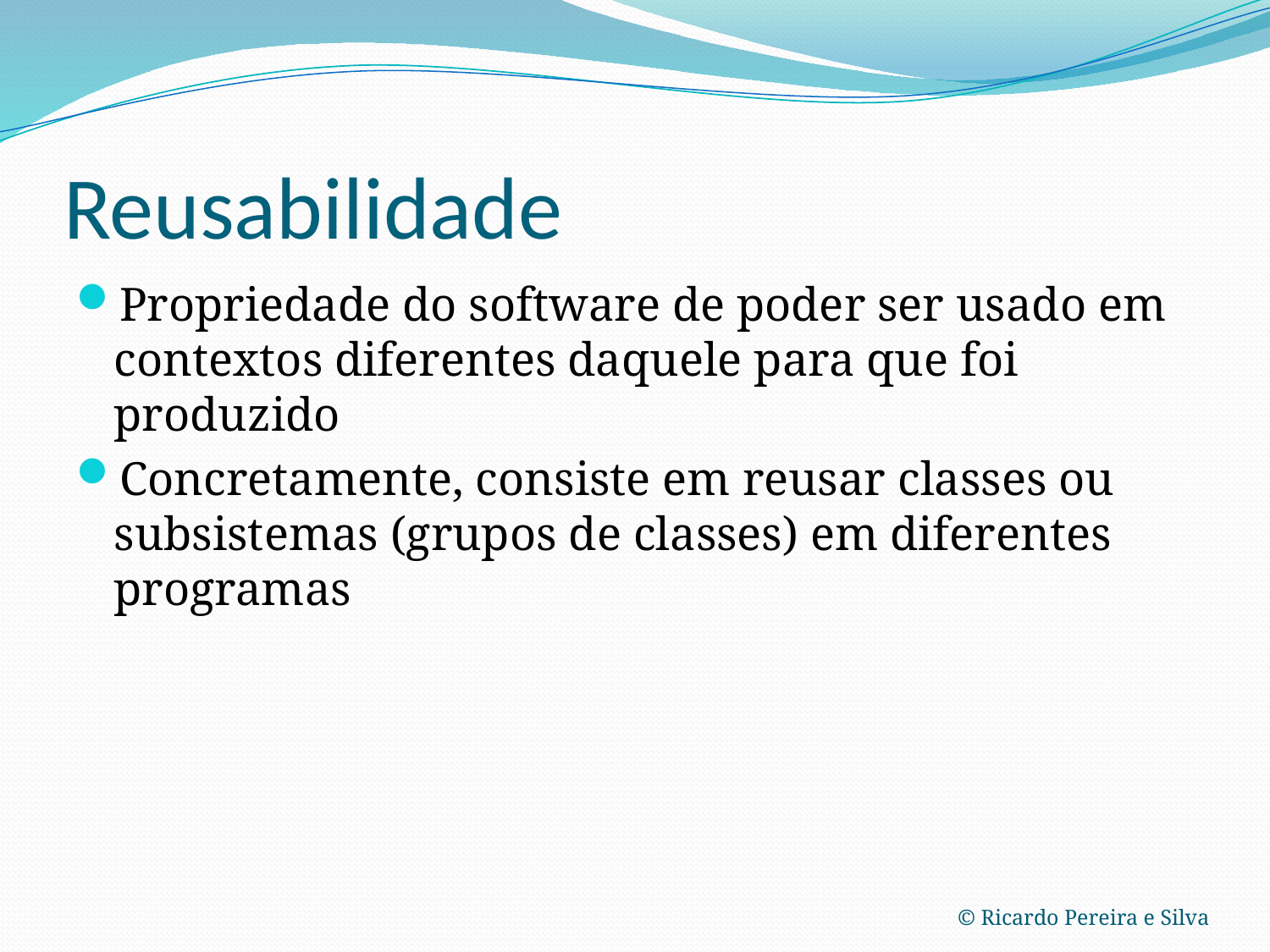

# Reusabilidade
Propriedade do software de poder ser usado em contextos diferentes daquele para que foi produzido
Concretamente, consiste em reusar classes ou subsistemas (grupos de classes) em diferentes programas
© Ricardo Pereira e Silva